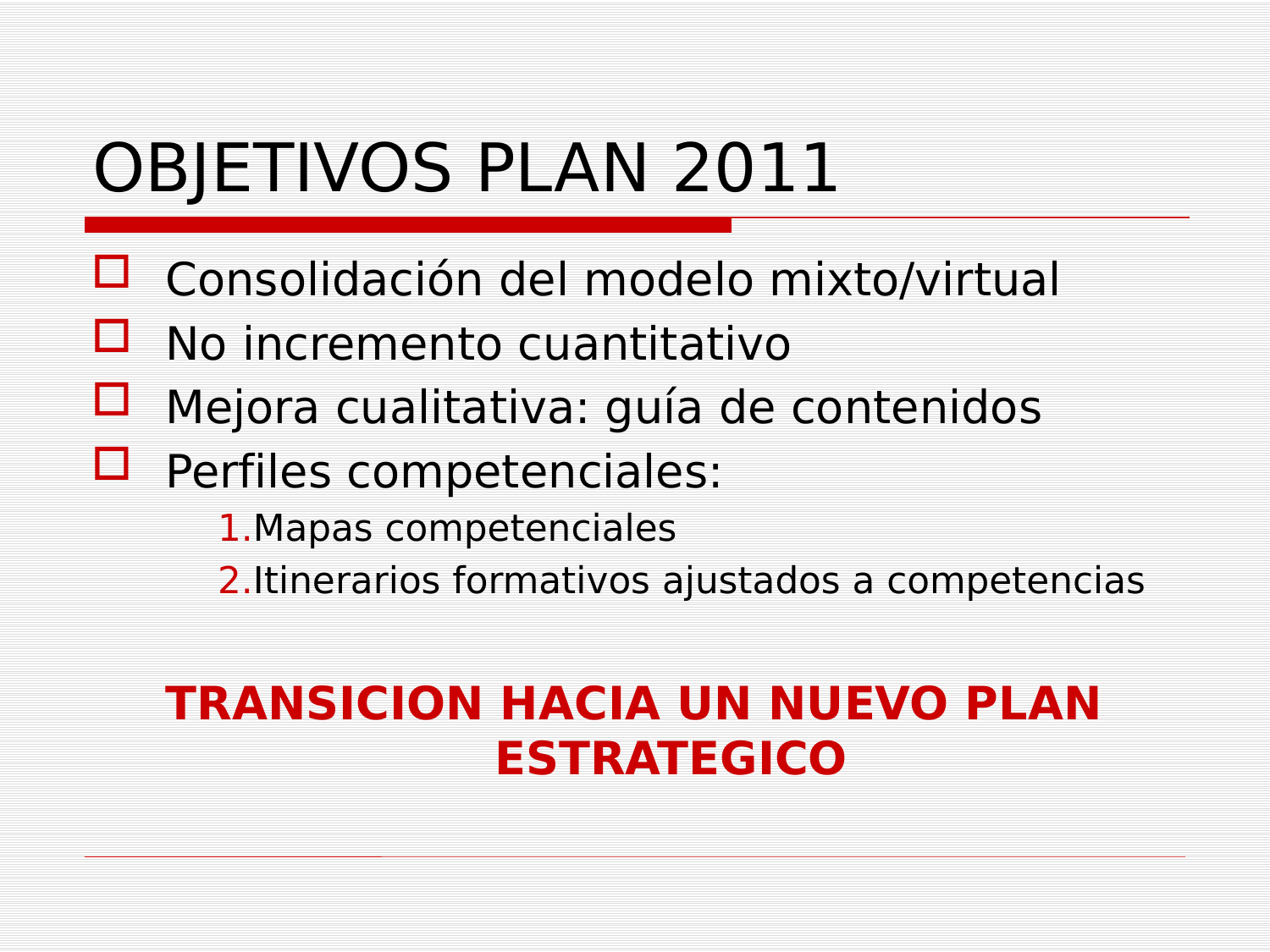

# OBJETIVOS PLAN 2011
Consolidación del modelo mixto/virtual
No incremento cuantitativo
Mejora cualitativa: guía de contenidos
Perfiles competenciales:
Mapas competenciales
Itinerarios formativos ajustados a competencias

TRANSICION HACIA UN NUEVO PLAN ESTRATEGICO